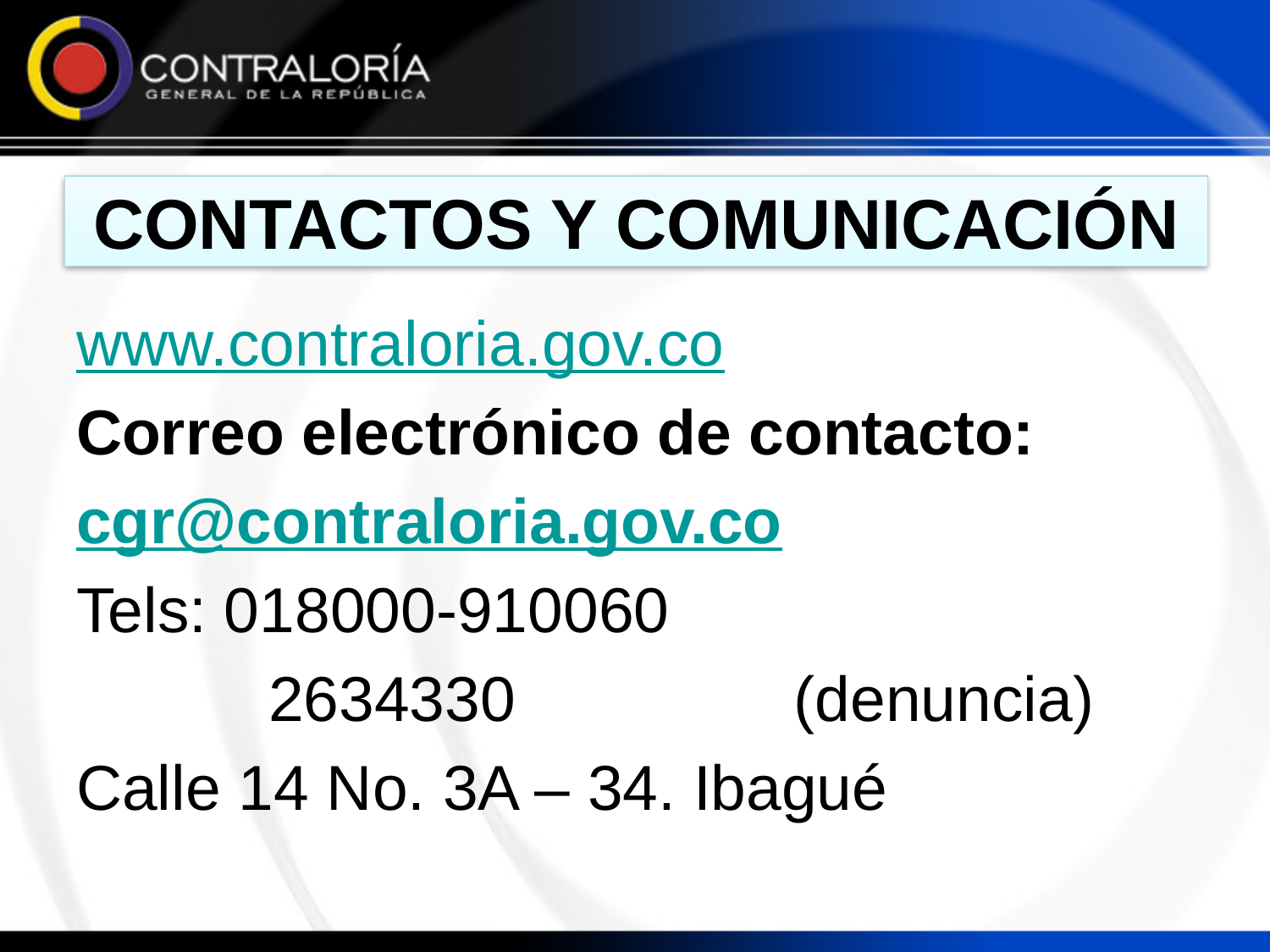

# CONTACTOS Y COMUNICACIÓN
www.contraloria.gov.co
Correo electrónico de contacto:
cgr@contraloria.gov.co
Tels: 018000-910060
		 2634330 		  (denuncia)
Calle 14 No. 3A – 34. Ibagué